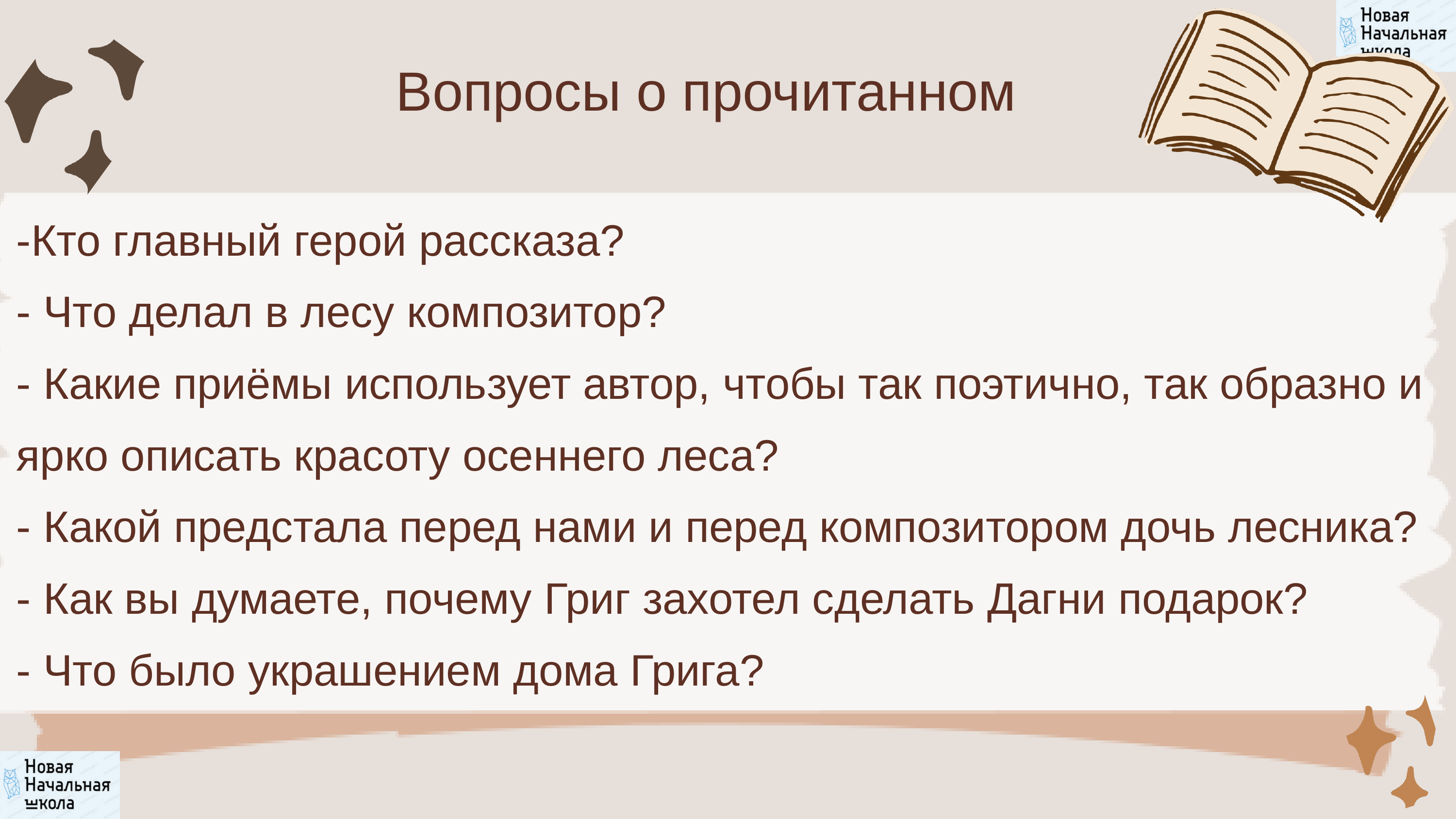

Вопросы о прочитанном

-Кто главный герой рассказа?
- Что делал в лесу композитор?
- Какие приёмы использует автор, чтобы так поэтично, так образно и ярко описать красоту осеннего леса?
- Какой предстала перед нами и перед композитором дочь лесника?
- Как вы думаете, почему Григ захотел сделать Дагни подарок?
- Что было украшением дома Грига?